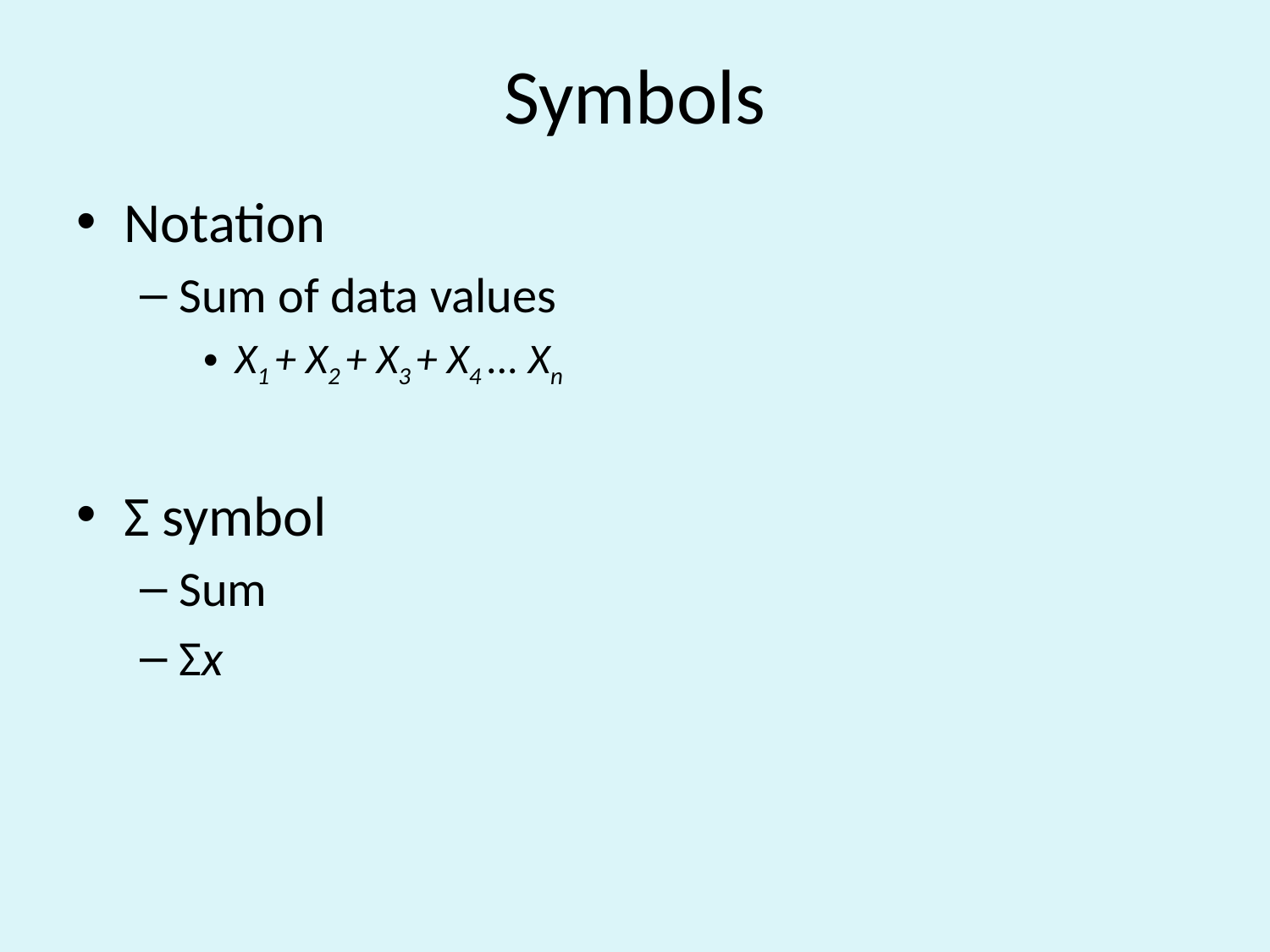

# Symbols
Notation
Sum of data values
Χ1 + Χ2 + Χ3 + Χ4 ... Χn

Σ symbol
Sum
Σx